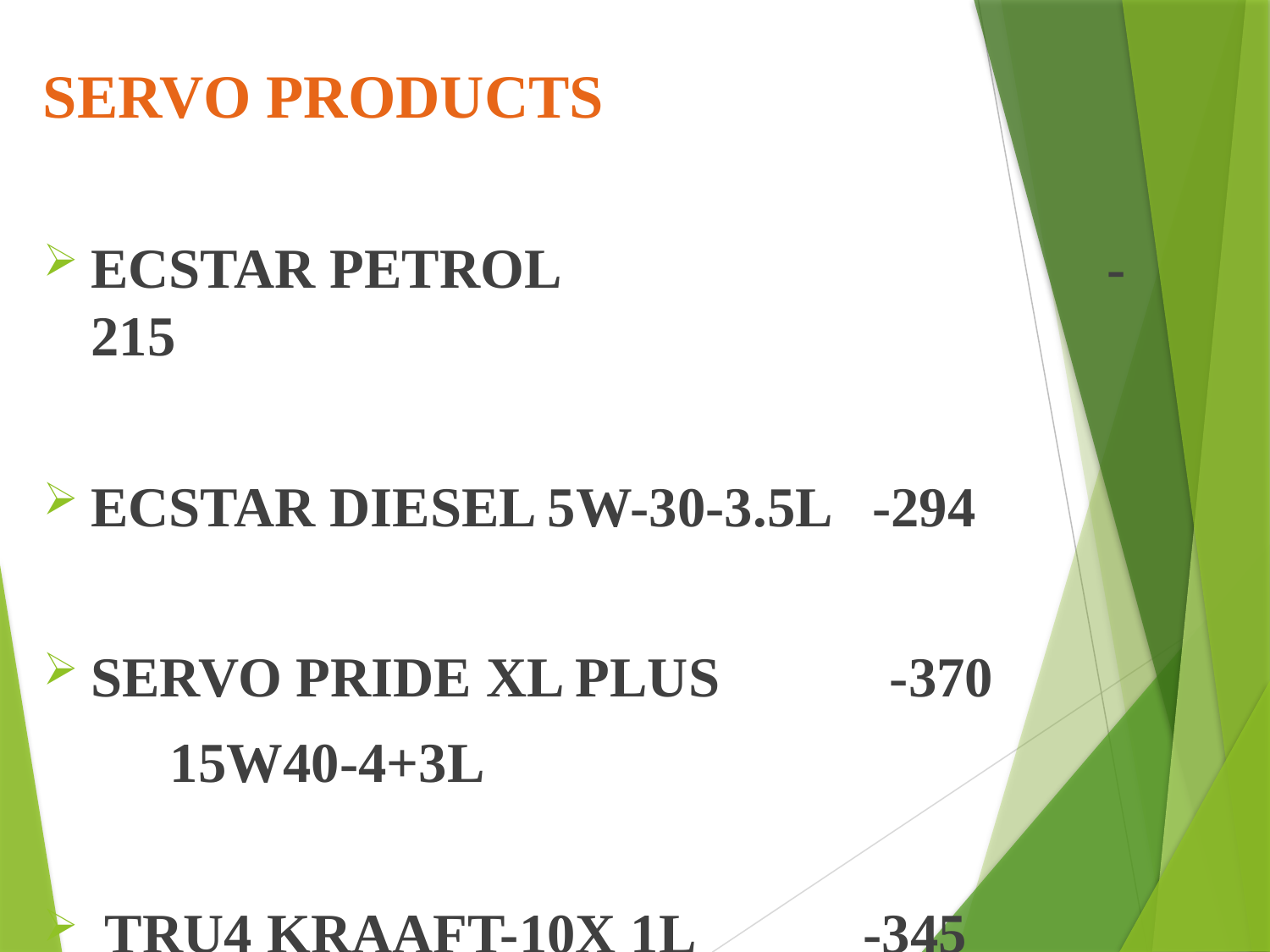

# SERVO PRODUCTS
ECSTAR PETROL					-215

ECSTAR DIESEL 5W-30-3.5L   -294

SERVO PRIDE XL PLUS            -370
	15W40-4+3L

 TRU4 KRAAFT-10X 1L            -345